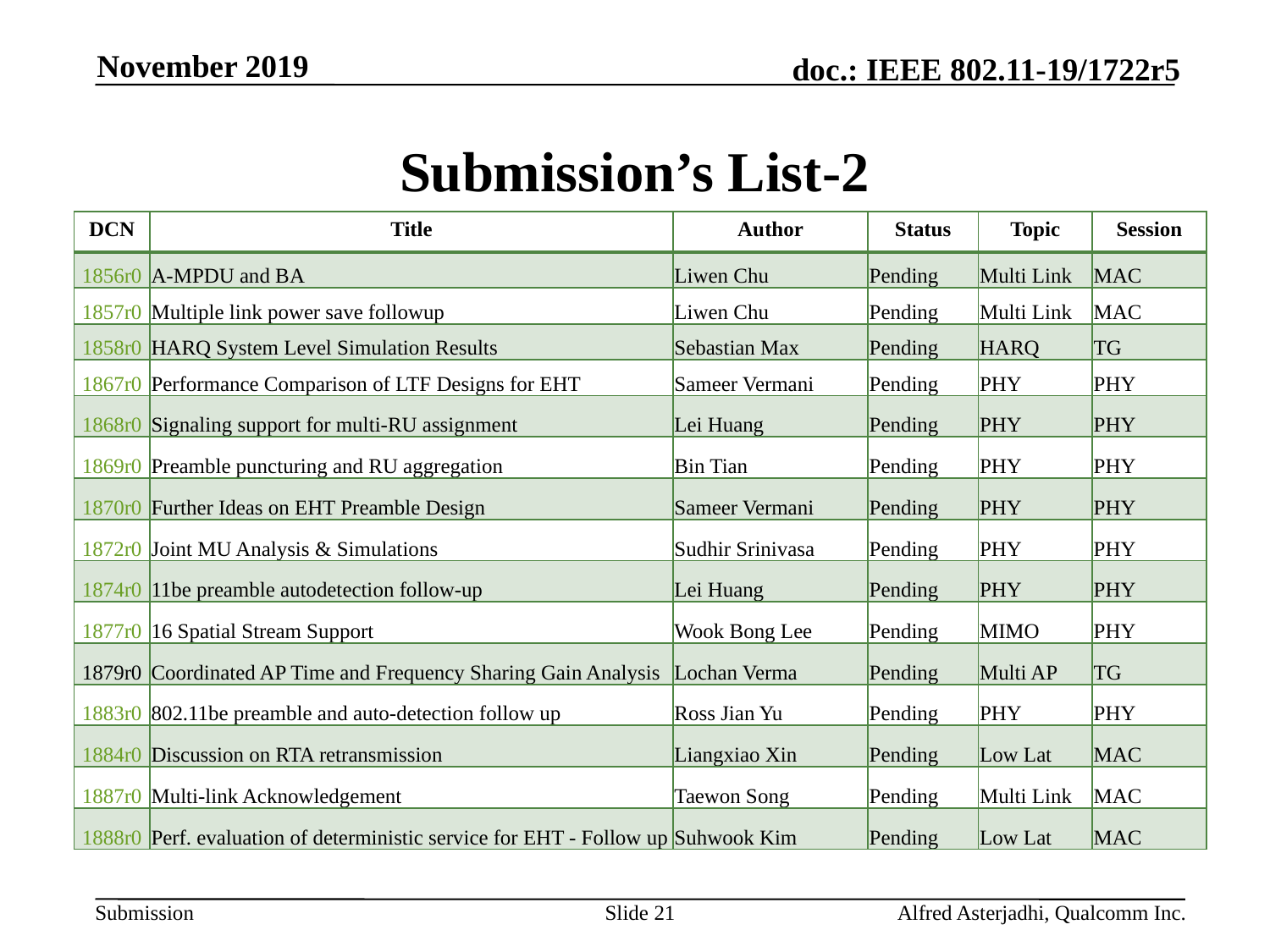

November 2019
# Submission’s List-2
| DCN | Title | Author | Status | Topic | Session |
| --- | --- | --- | --- | --- | --- |
| 1856r0 | A-MPDU and BA | Liwen Chu | Pending | Multi Link | MAC |
| 1857r0 | Multiple link power save followup | Liwen Chu | Pending | Multi Link | MAC |
| 1858r0 | HARQ System Level Simulation Results | Sebastian Max | Pending | HARQ | TG |
| 1867r0 | Performance Comparison of LTF Designs for EHT | Sameer Vermani | Pending | PHY | PHY |
| 1868r0 | Signaling support for multi-RU assignment | Lei Huang | Pending | PHY | PHY |
| 1869r0 | Preamble puncturing and RU aggregation | Bin Tian | Pending | PHY | PHY |
| 1870r0 | Further Ideas on EHT Preamble Design | Sameer Vermani | Pending | PHY | PHY |
| 1872r0 | Joint MU Analysis & Simulations | Sudhir Srinivasa | Pending | PHY | PHY |
| 1874r0 | 11be preamble autodetection follow-up | Lei Huang | Pending | PHY | PHY |
| 1877r0 | 16 Spatial Stream Support | Wook Bong Lee | Pending | MIMO | PHY |
| 1879r0 | Coordinated AP Time and Frequency Sharing Gain Analysis | Lochan Verma | Pending | Multi AP | TG |
| 1883r0 | 802.11be preamble and auto-detection follow up | Ross Jian Yu | Pending | PHY | PHY |
| 1884r0 | Discussion on RTA retransmission | Liangxiao Xin | Pending | Low Lat | MAC |
| 1887r0 | Multi-link Acknowledgement | Taewon Song | Pending | Multi Link | MAC |
| 1888r0 | Perf. evaluation of deterministic service for EHT - Follow up | Suhwook Kim | Pending | Low Lat | MAC |
Slide 21
Alfred Asterjadhi, Qualcomm Inc.